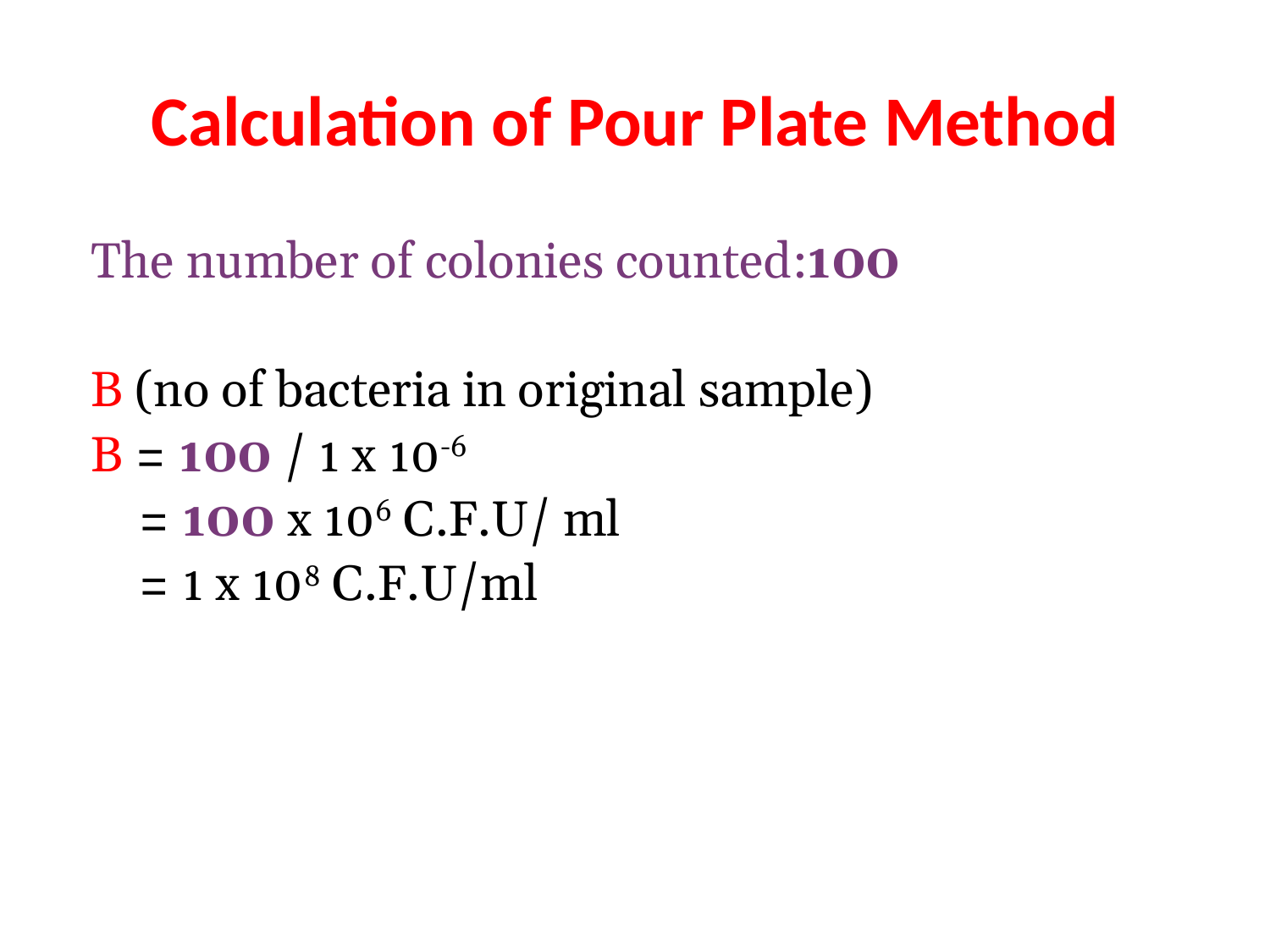

# Calculation of Pour Plate Method
The number of colonies counted:100

B (no of bacteria in original sample)
B = 100 / 1 x 10-6
    = 100 x 106 C.F.U/ ml
    = 1 x 108 C.F.U/ml